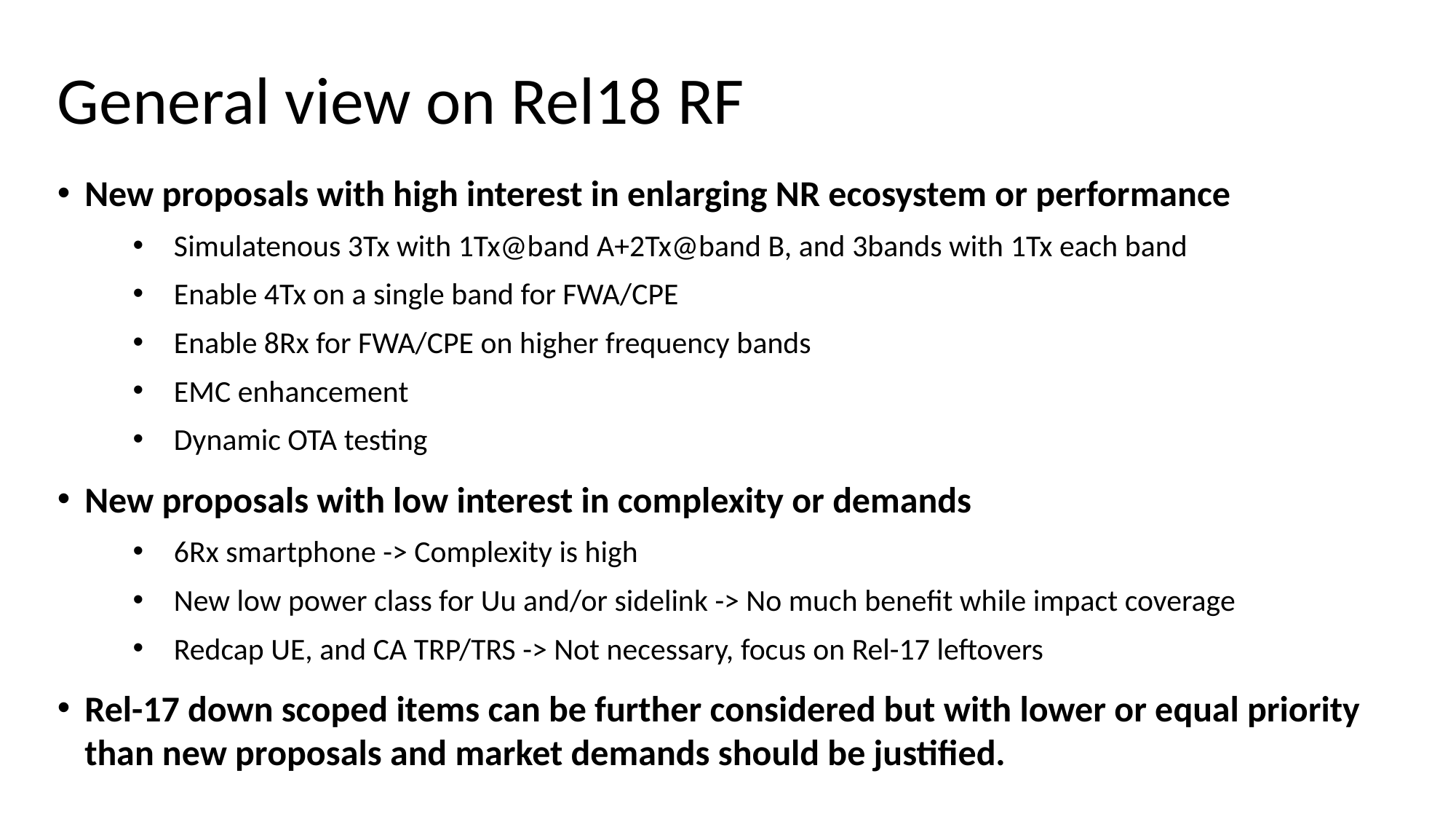

# General view on Rel18 RF
New proposals with high interest in enlarging NR ecosystem or performance
Simulatenous 3Tx with 1Tx@band A+2Tx@band B, and 3bands with 1Tx each band
Enable 4Tx on a single band for FWA/CPE
Enable 8Rx for FWA/CPE on higher frequency bands
EMC enhancement
Dynamic OTA testing
New proposals with low interest in complexity or demands
6Rx smartphone -> Complexity is high
New low power class for Uu and/or sidelink -> No much benefit while impact coverage
Redcap UE, and CA TRP/TRS -> Not necessary, focus on Rel-17 leftovers
Rel-17 down scoped items can be further considered but with lower or equal priority than new proposals and market demands should be justified.